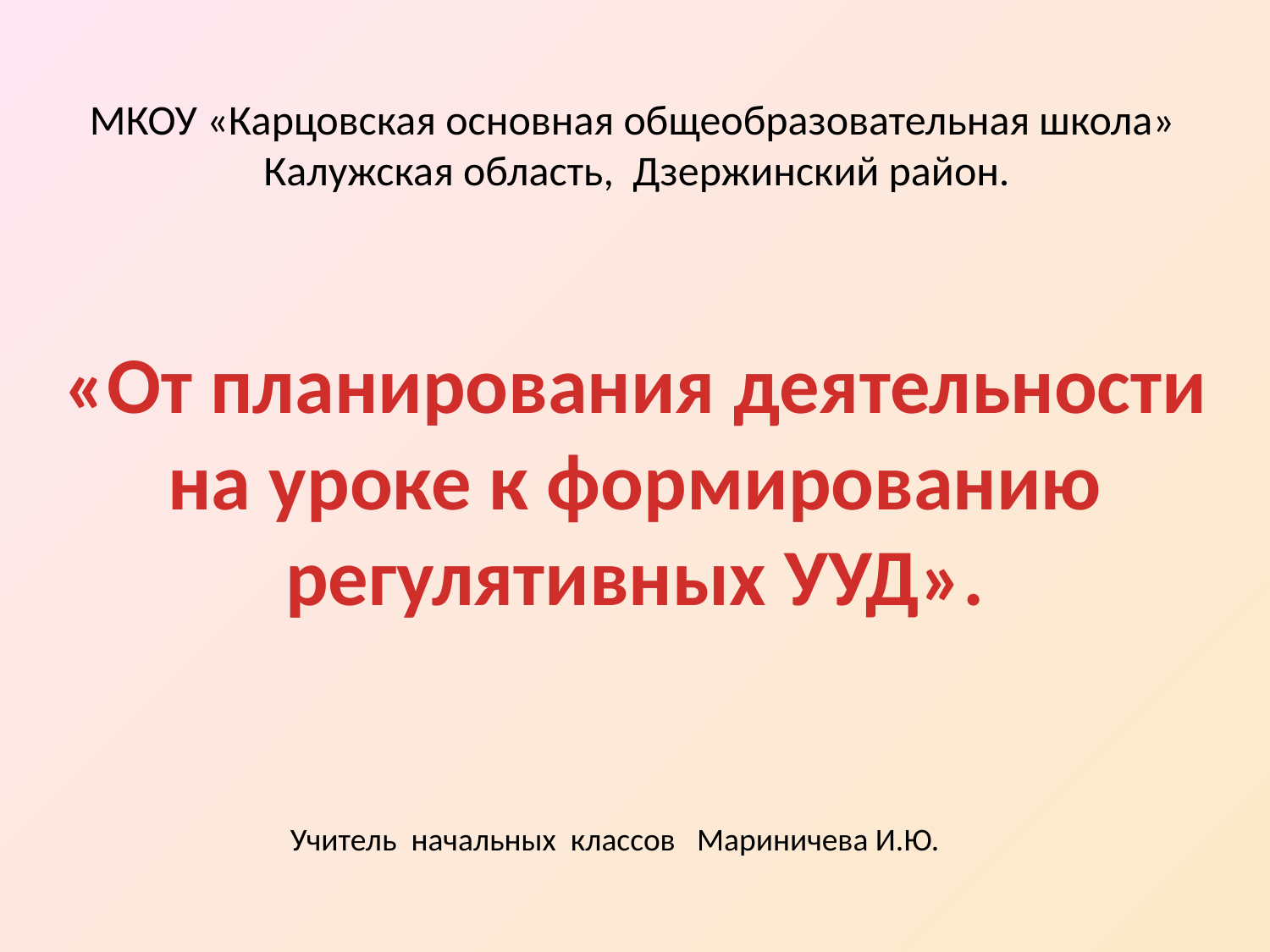

# МКОУ «Карцовская основная общеобразовательная школа» Калужская область,  Дзержинский район.
«От планирования деятельности на уроке к формированию регулятивных УУД».

Учитель  начальных  классов   Мариничева И.Ю.